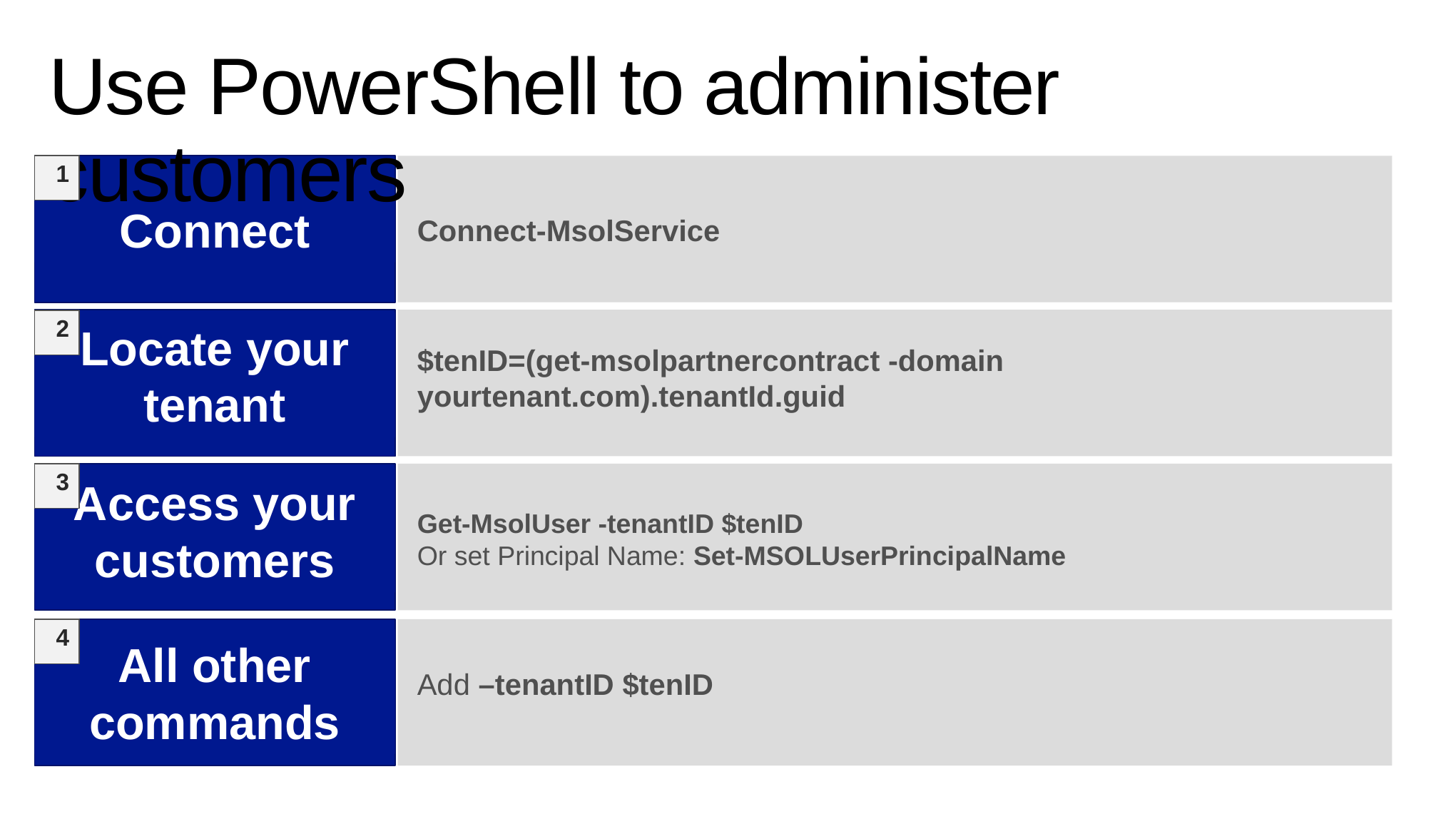

# Use PowerShell to administer customers
1

Connect
Connect-MsolService
2

Locate your tenant
$tenID=(get-msolpartnercontract -domain yourtenant.com).tenantId.guid
3

Access your customers
Get-MsolUser -tenantID $tenID
Or set Principal Name: Set-MSOLUserPrincipalName
4

All other commands
Add –tenantID $tenID